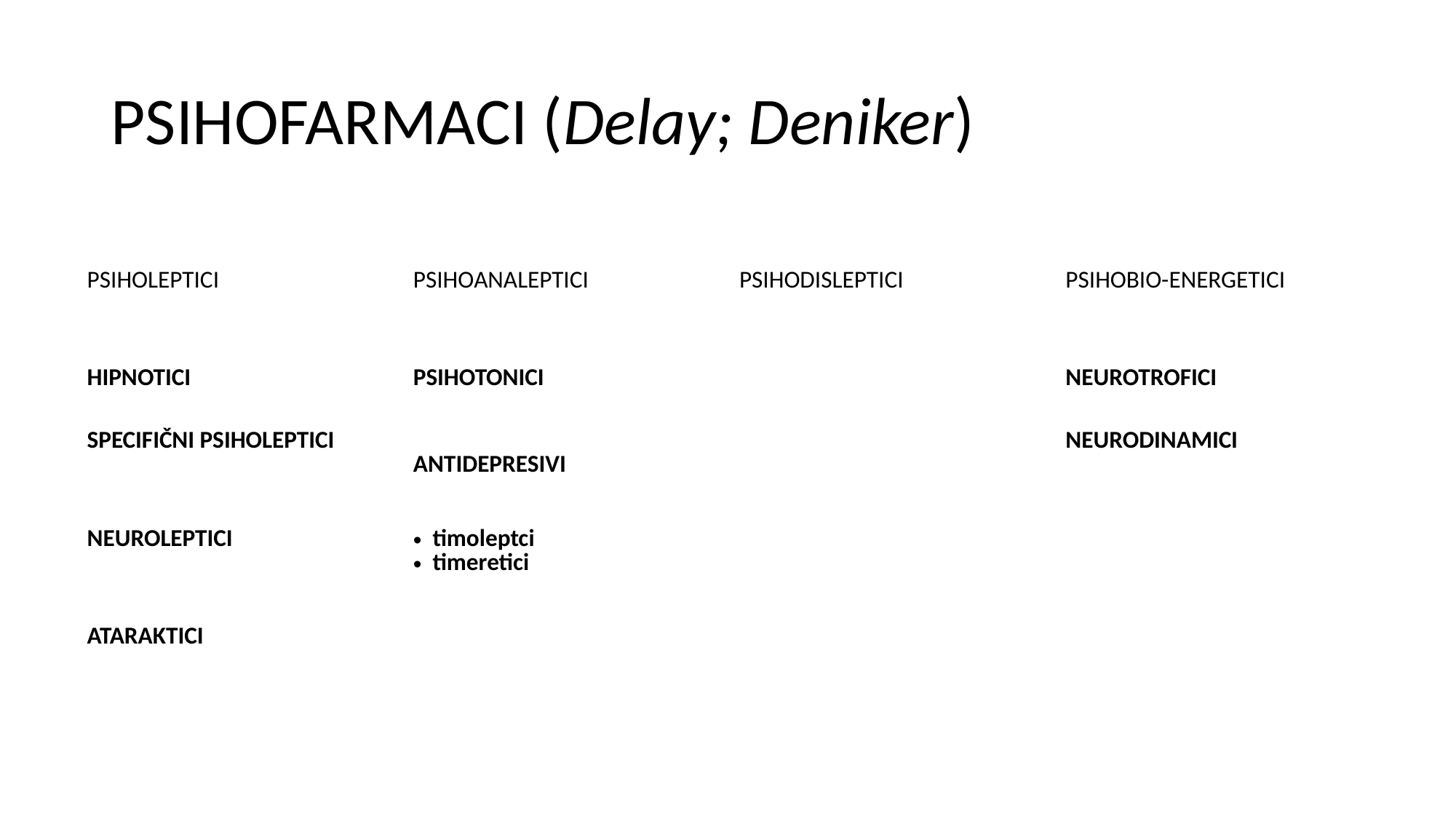

# PSIHOFARMACI (Delay; Deniker)
| PSIHOLEPTICI | PSIHOANALEPTICI | PSIHODISLEPTICI | PSIHOBIO-ENERGETICI |
| --- | --- | --- | --- |
| HIPNOTICI | PSIHOTONICI |  | NEUROTROFICI |
| SPECIFIČNI PSIHOLEPTICI | ANTIDEPRESIVI |  | NEURODINAMICI |
| NEUROLEPTICI | timoleptci timeretici |  |  |
| ATARAKTICI |  |  |  |